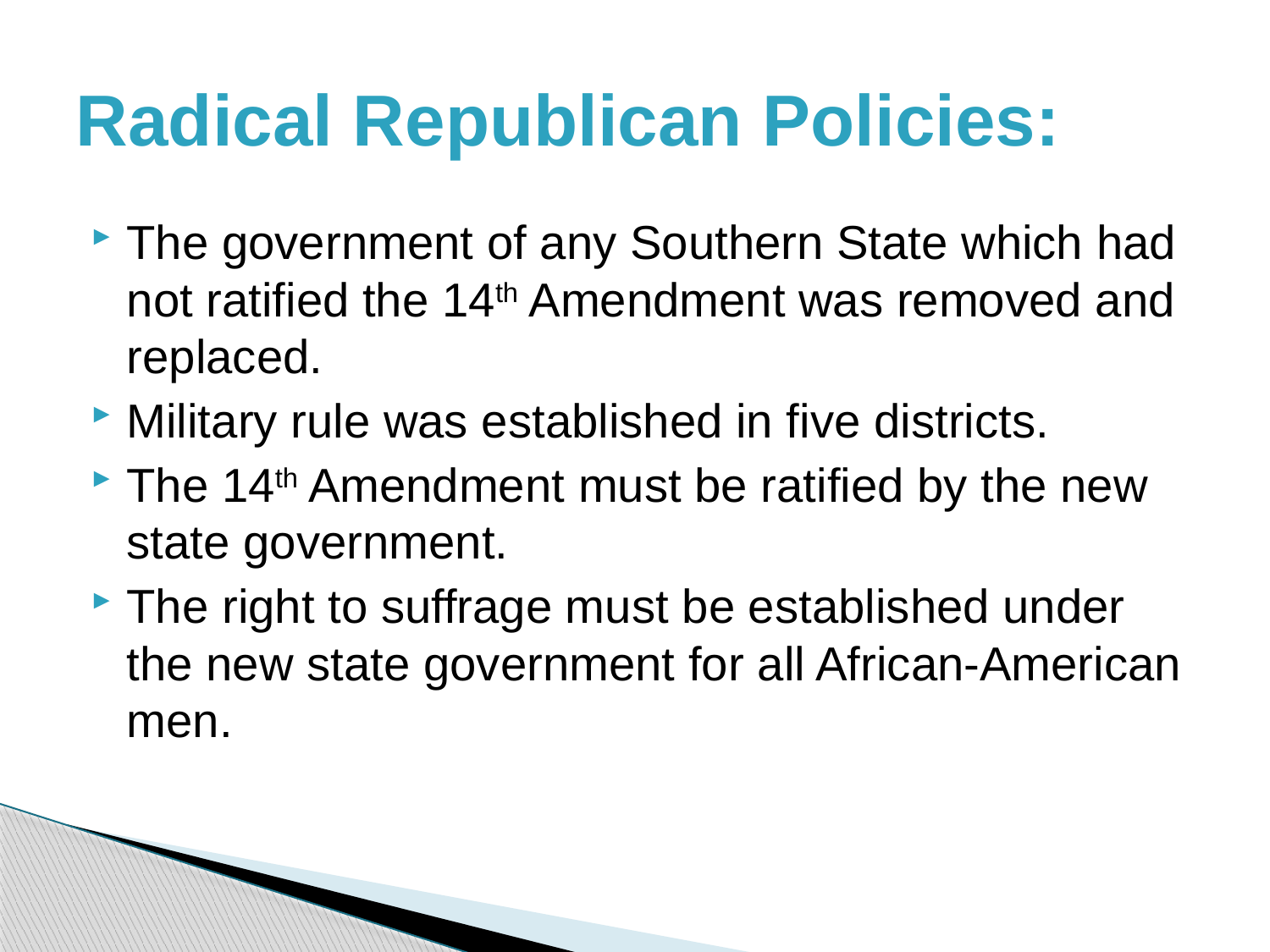

# Radical Republican Policies:
The government of any Southern State which had not ratified the 14th Amendment was removed and replaced.
Military rule was established in five districts.
The 14th Amendment must be ratified by the new state government.
The right to suffrage must be established under the new state government for all African-American men.